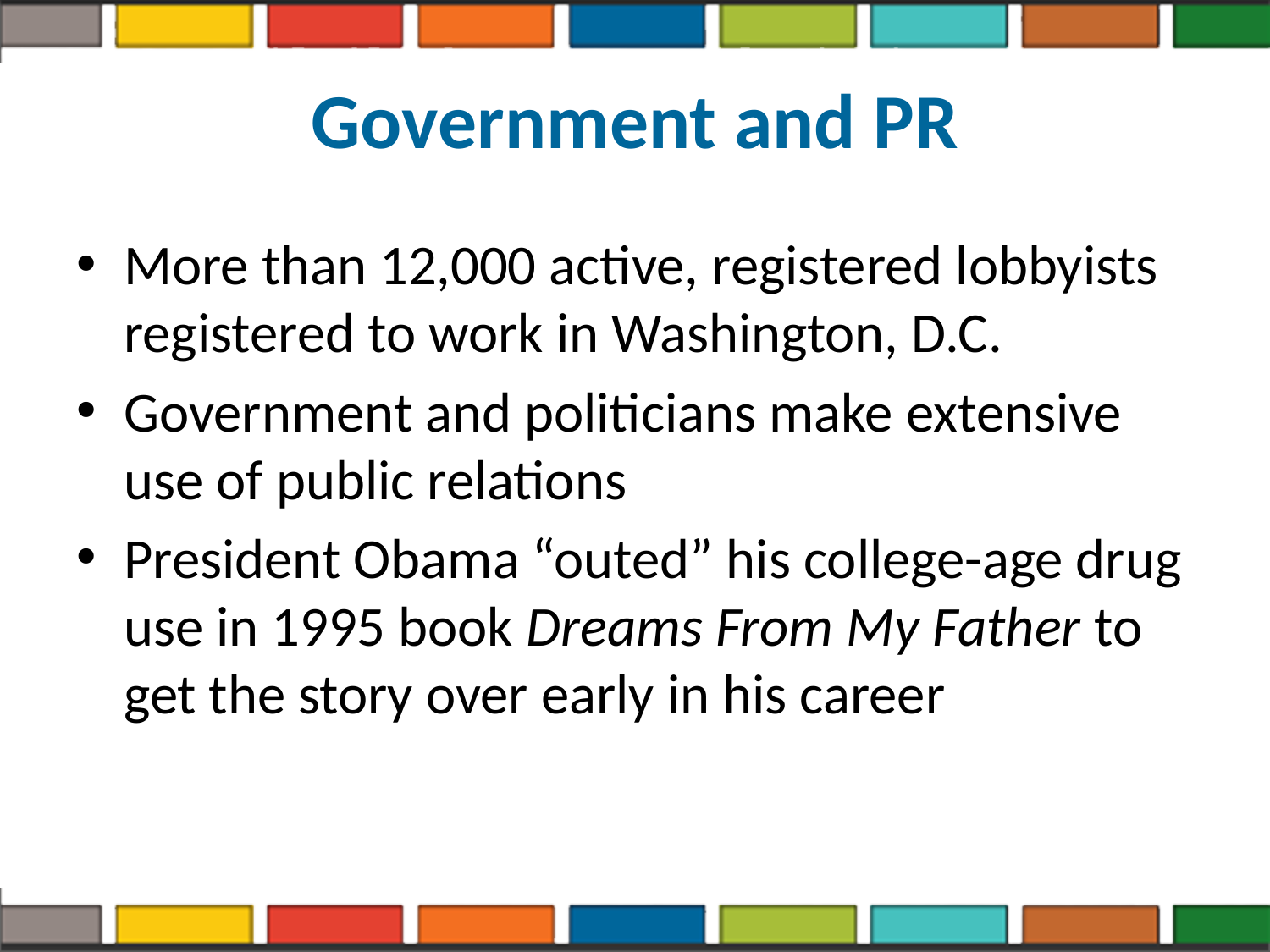

# Government and PR
More than 12,000 active, registered lobbyists registered to work in Washington, D.C.
Government and politicians make extensive use of public relations
President Obama “outed” his college-age drug use in 1995 book Dreams From My Father to get the story over early in his career